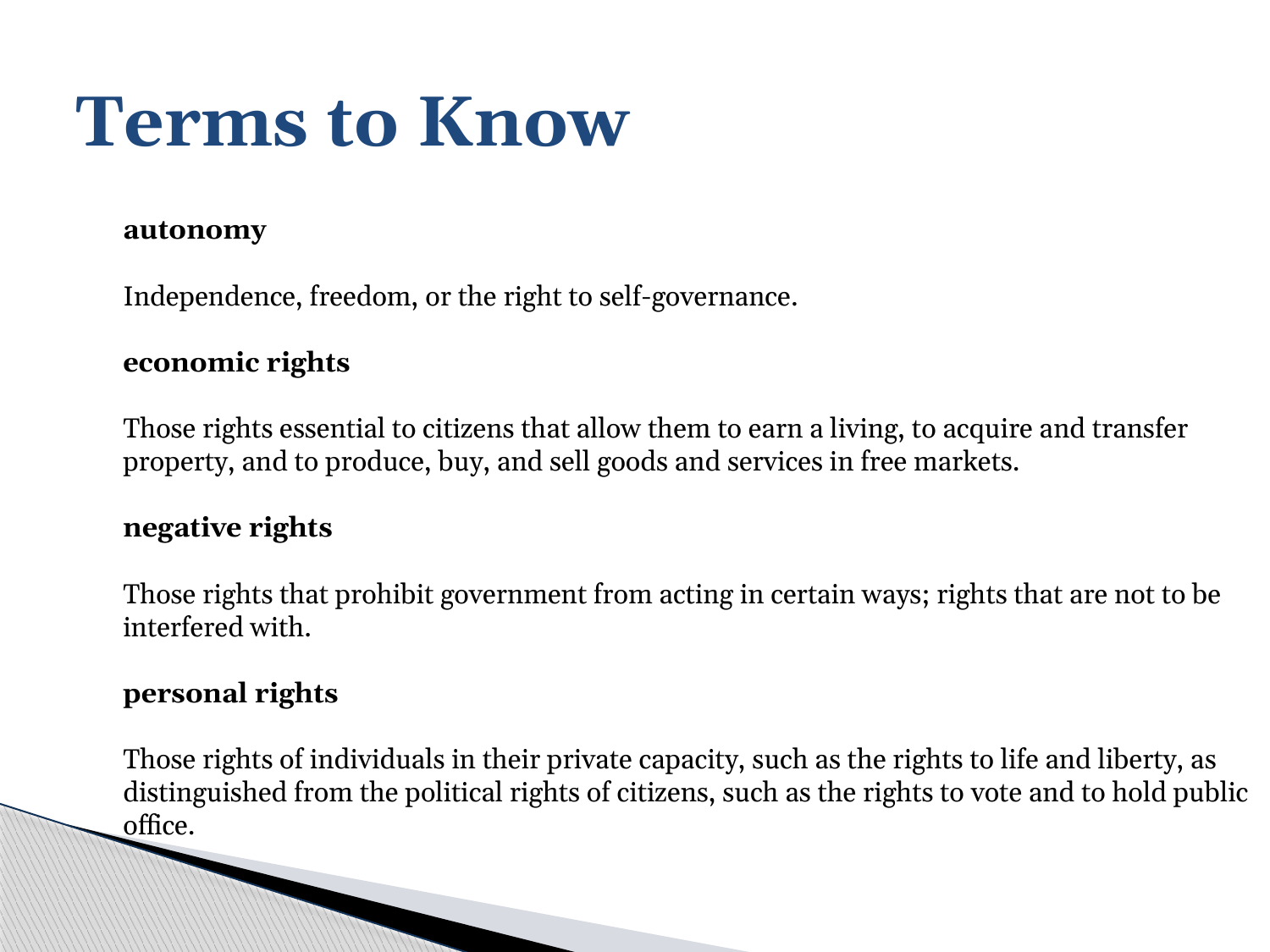

# Terms to Know
	autonomy 
Independence, freedom, or the right to self-governance.   
economic rights 
Those rights essential to citizens that allow them to earn a living, to acquire and transfer property, and to produce, buy, and sell goods and services in free markets.   
negative rights 
Those rights that prohibit government from acting in certain ways; rights that are not to be interfered with.   
personal rights 
Those rights of individuals in their private capacity, such as the rights to life and liberty, as distinguished from the political rights of citizens, such as the rights to vote and to hold public office.